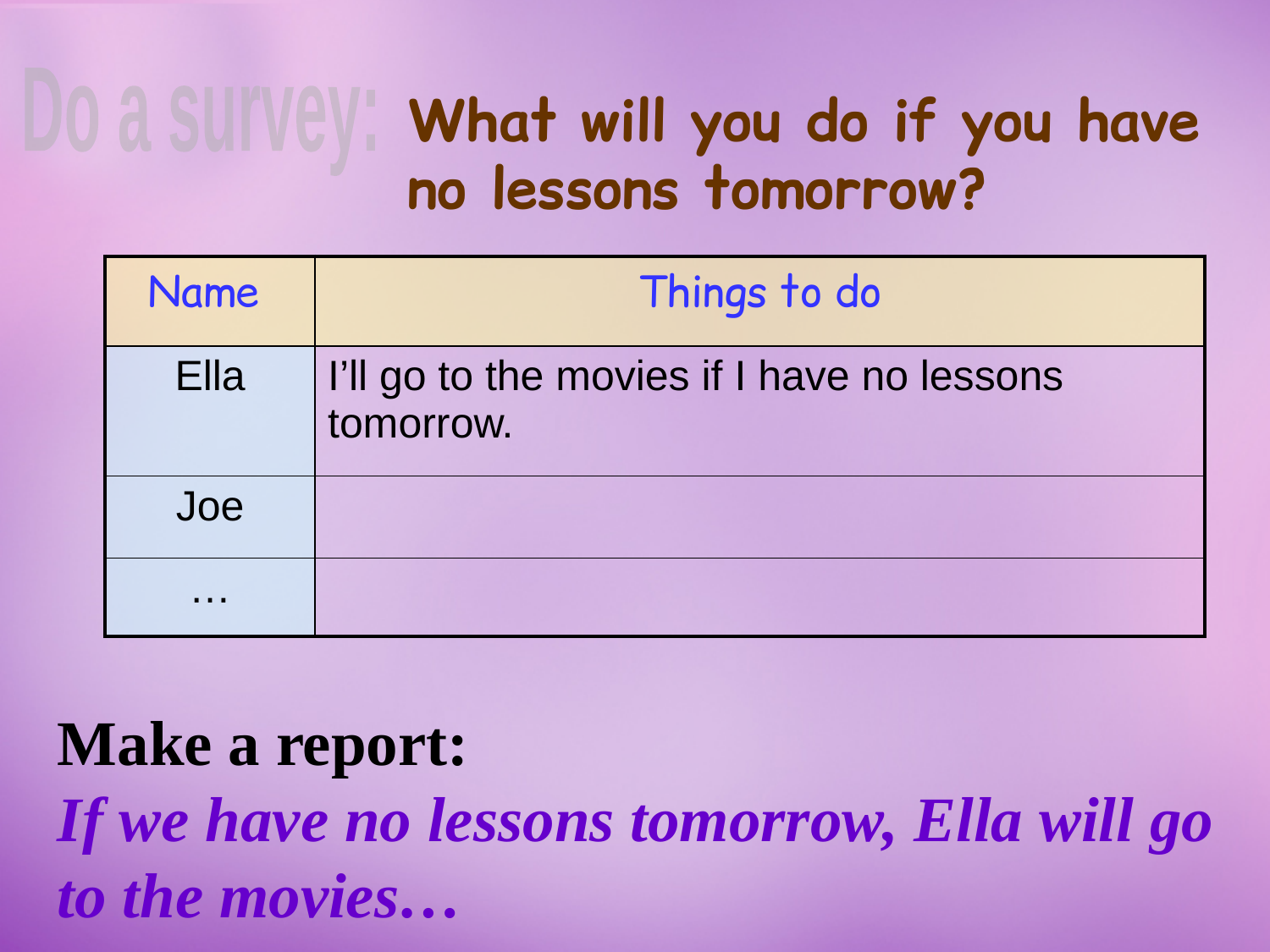

Do a survey:
What will you do if you have no lessons tomorrow?
| Name | Things to do |
| --- | --- |
| Ella | I’ll go to the movies if I have no lessons tomorrow. |
| Joe |  |
| … |  |
Make a report:
If we have no lessons tomorrow, Ella will go to the movies…